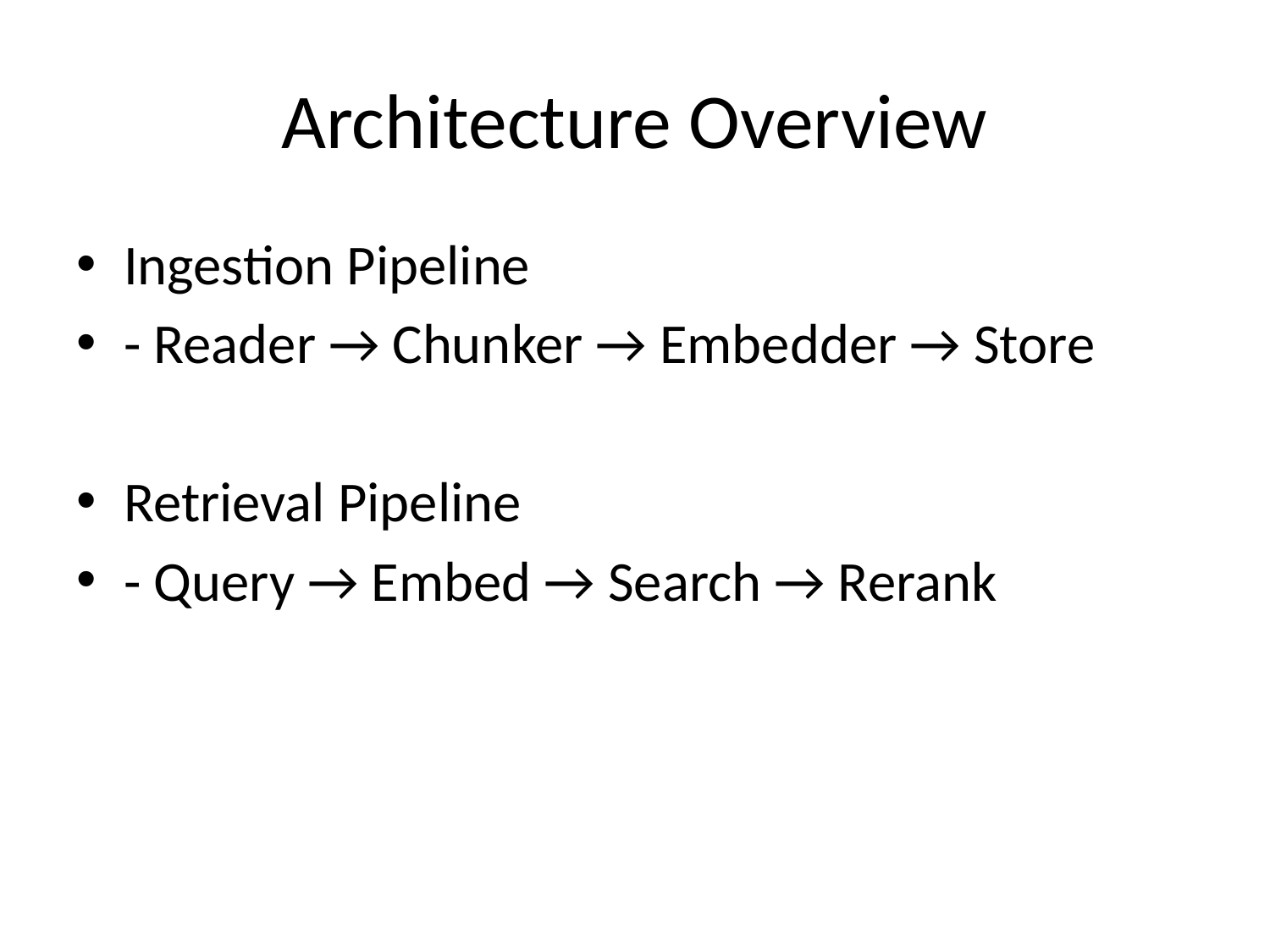

# Architecture Overview
Ingestion Pipeline
- Reader → Chunker → Embedder → Store

Retrieval Pipeline
- Query → Embed → Search → Rerank